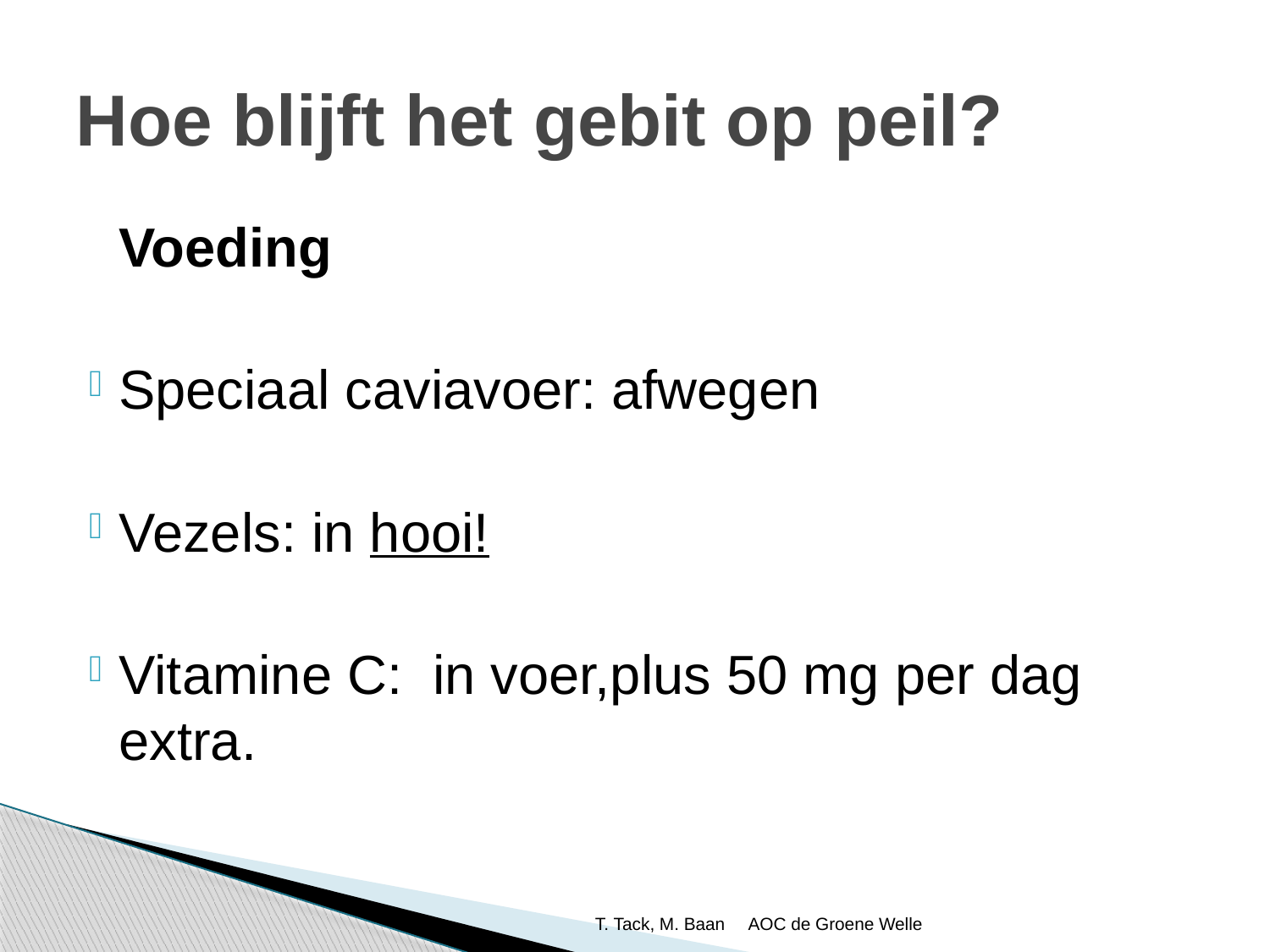

# Hoe blijft het gebit op peil?
				Voeding

Speciaal caviavoer: afwegen

Vezels: in hooi!

Vitamine C:  in voer,plus 50 mg per dag extra.

T. Tack, M. Baan     AOC de Groene Welle